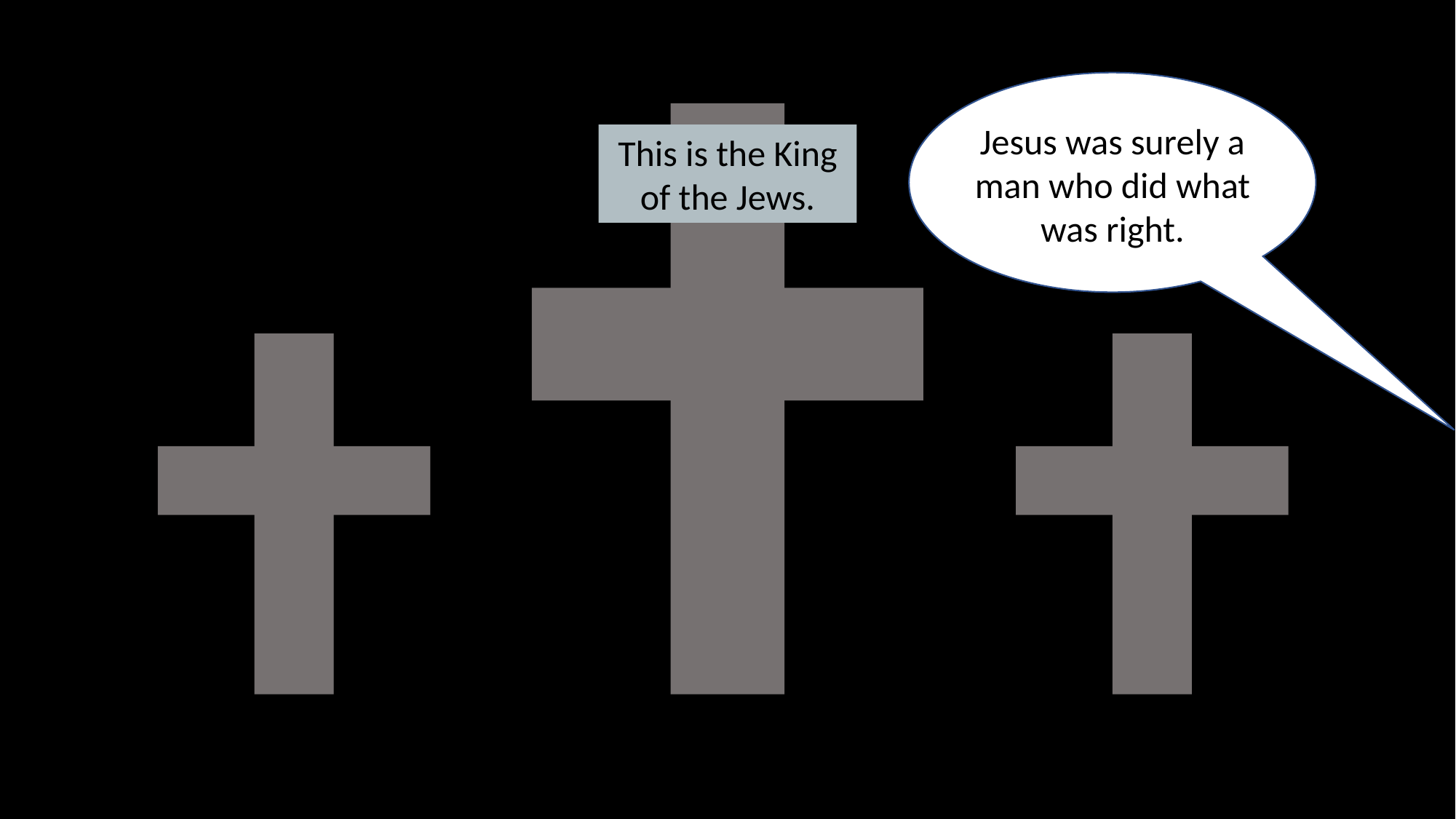

Jesus was surely a man who did what was right.
This is the King of the Jews.